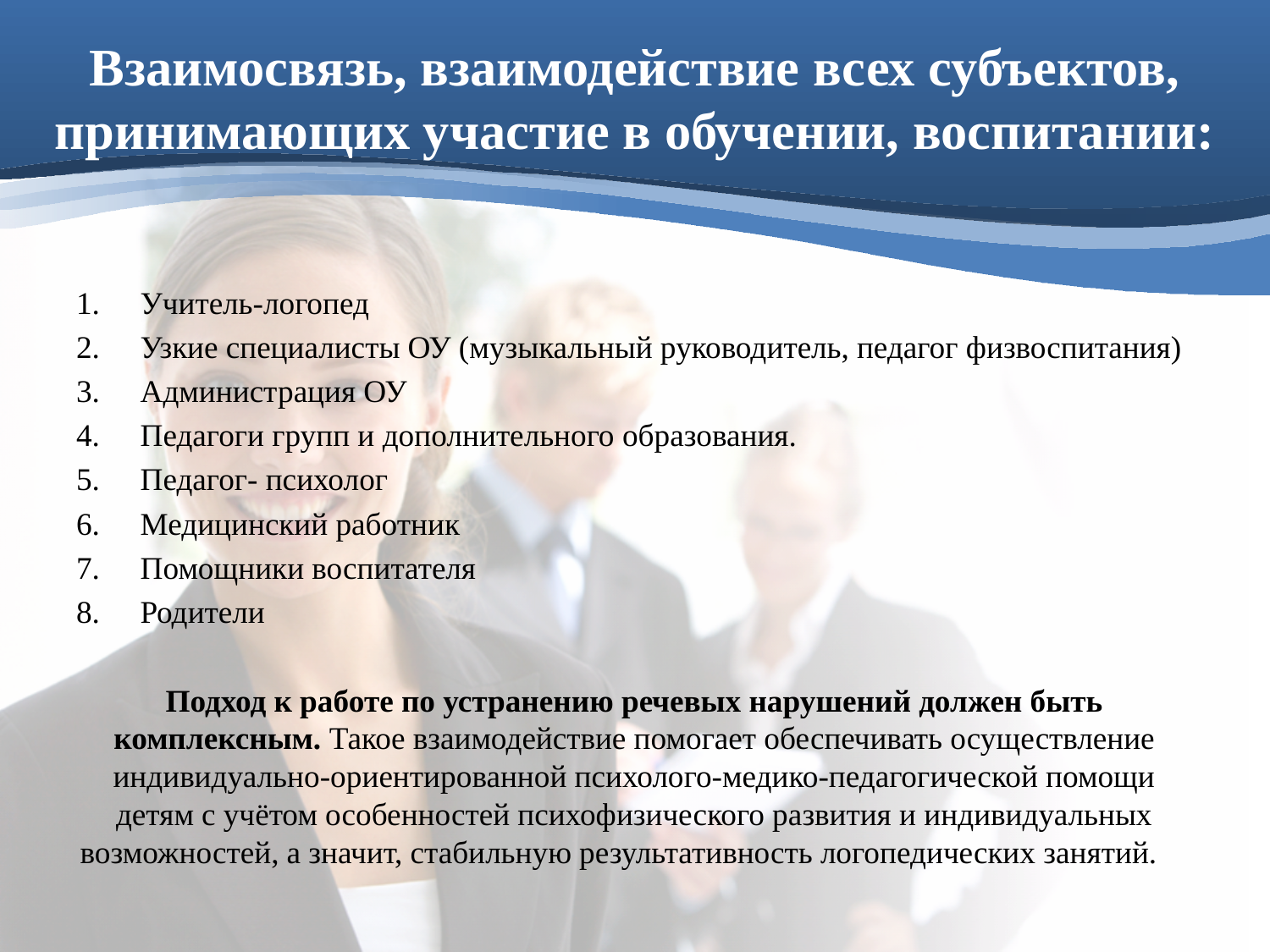

# Взаимосвязь, взаимодействие всех субъектов, принимающих участие в обучении, воспитании:
Учитель-логопед
Узкие специалисты ОУ (музыкальный руководитель, педагог физвоспитания)
Администрация ОУ
Педагоги групп и дополнительного образования.
Педагог- психолог
Медицинский работник
Помощники воспитателя
Родители

Подход к работе по устранению речевых нарушений должен быть комплексным. Такое взаимодействие помогает обеспечивать осуществление индивидуально-ориентированной психолого-медико-педагогической помощи детям с учётом особенностей психофизического развития и индивидуальных возможностей, а значит, стабильную результативность логопедических занятий.